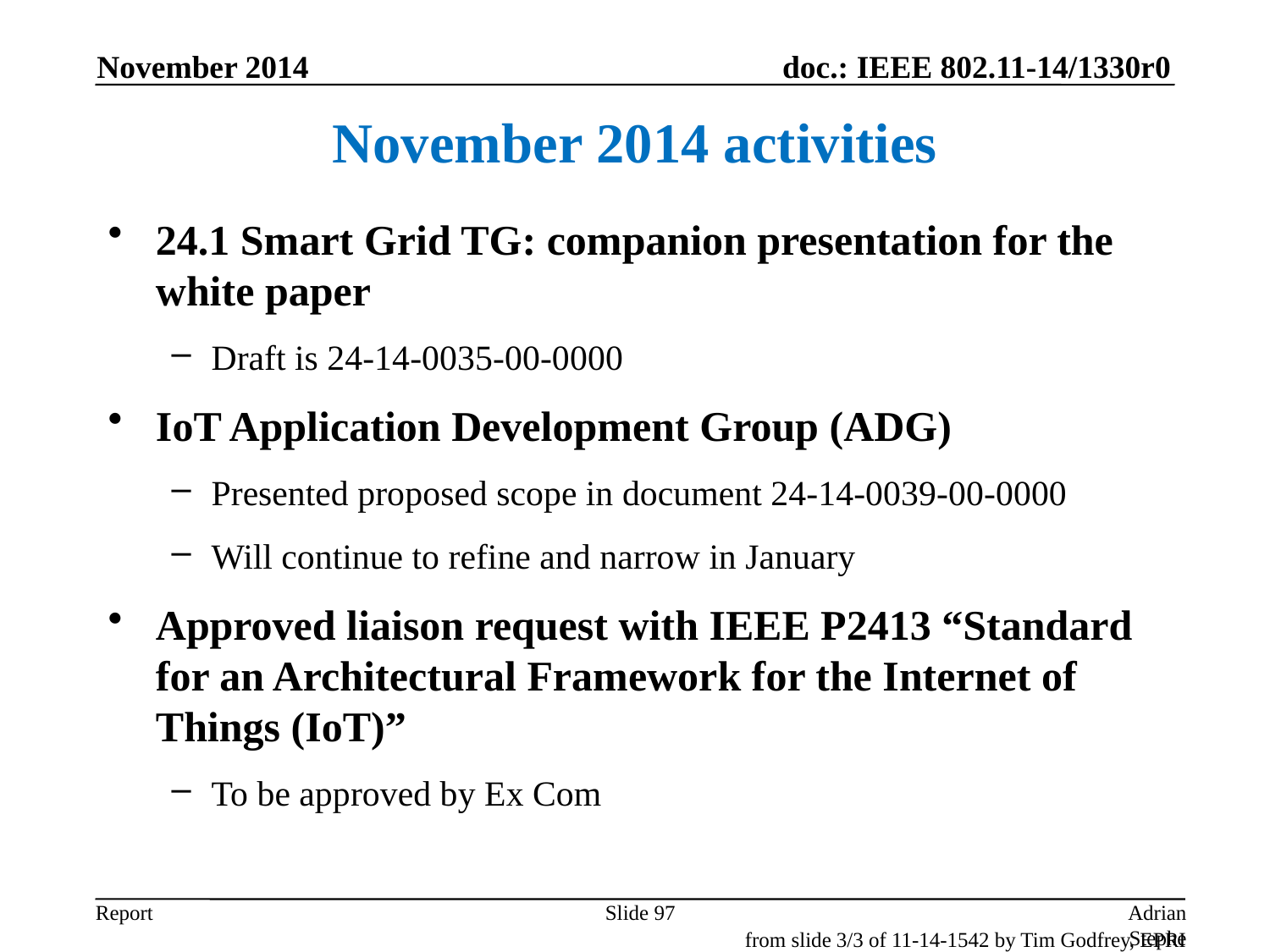

November 2014
# November 2014 activities
24.1 Smart Grid TG: companion presentation for the white paper
Draft is 24-14-0035-00-0000
IoT Application Development Group (ADG)
Presented proposed scope in document 24-14-0039-00-0000
Will continue to refine and narrow in January
Approved liaison request with IEEE P2413 “Standard for an Architectural Framework for the Internet of Things (IoT)”
To be approved by Ex Com
Slide 97
Adrian Stephens, Intel Corporation
from slide 3/3 of 11-14-1542 by Tim Godfrey, EPRI